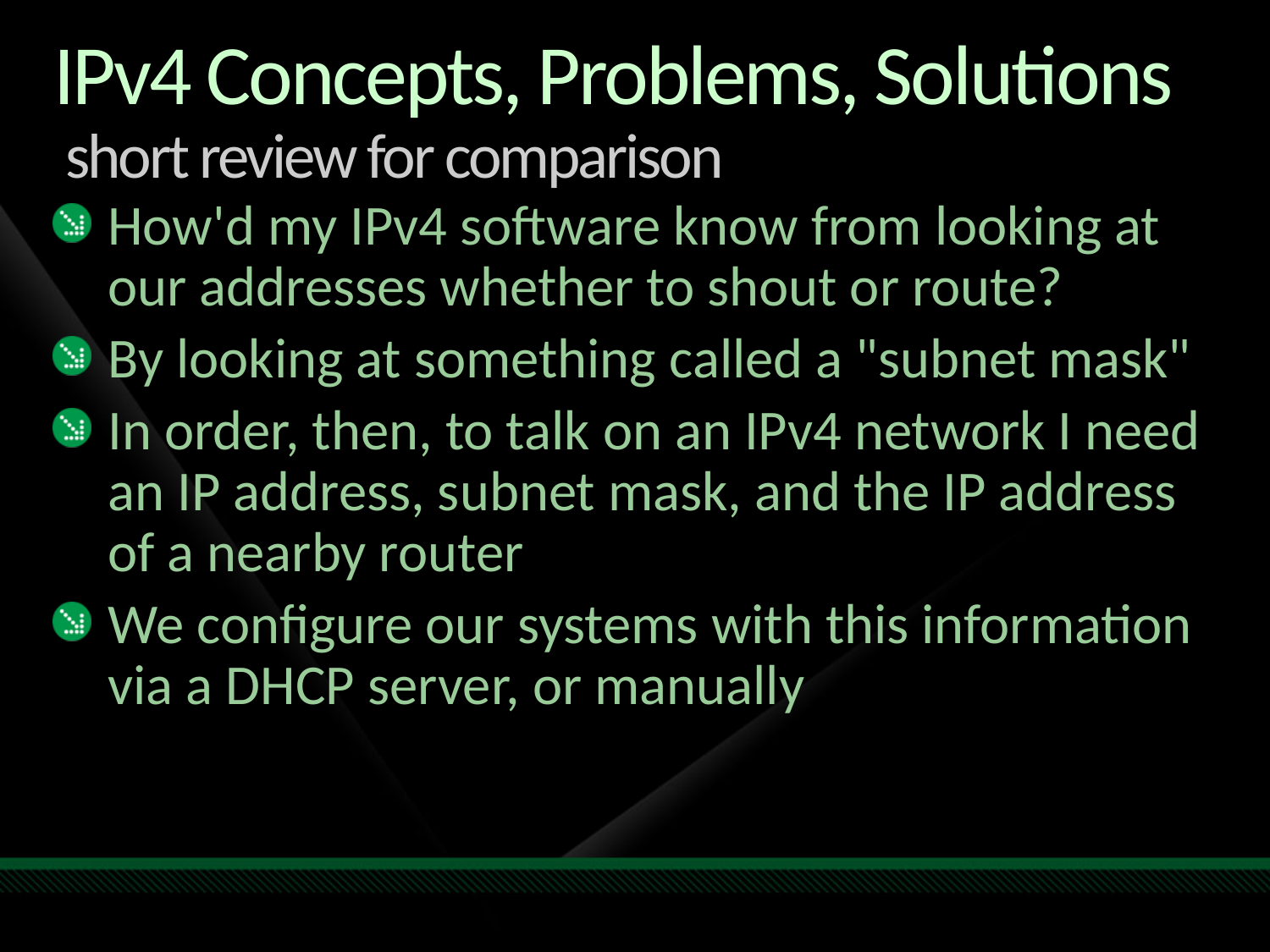

# IPv4 Concepts, Problems, Solutions short review for comparison
How'd my IPv4 software know from looking at our addresses whether to shout or route?
By looking at something called a "subnet mask"
In order, then, to talk on an IPv4 network I need an IP address, subnet mask, and the IP address of a nearby router
We configure our systems with this information via a DHCP server, or manually